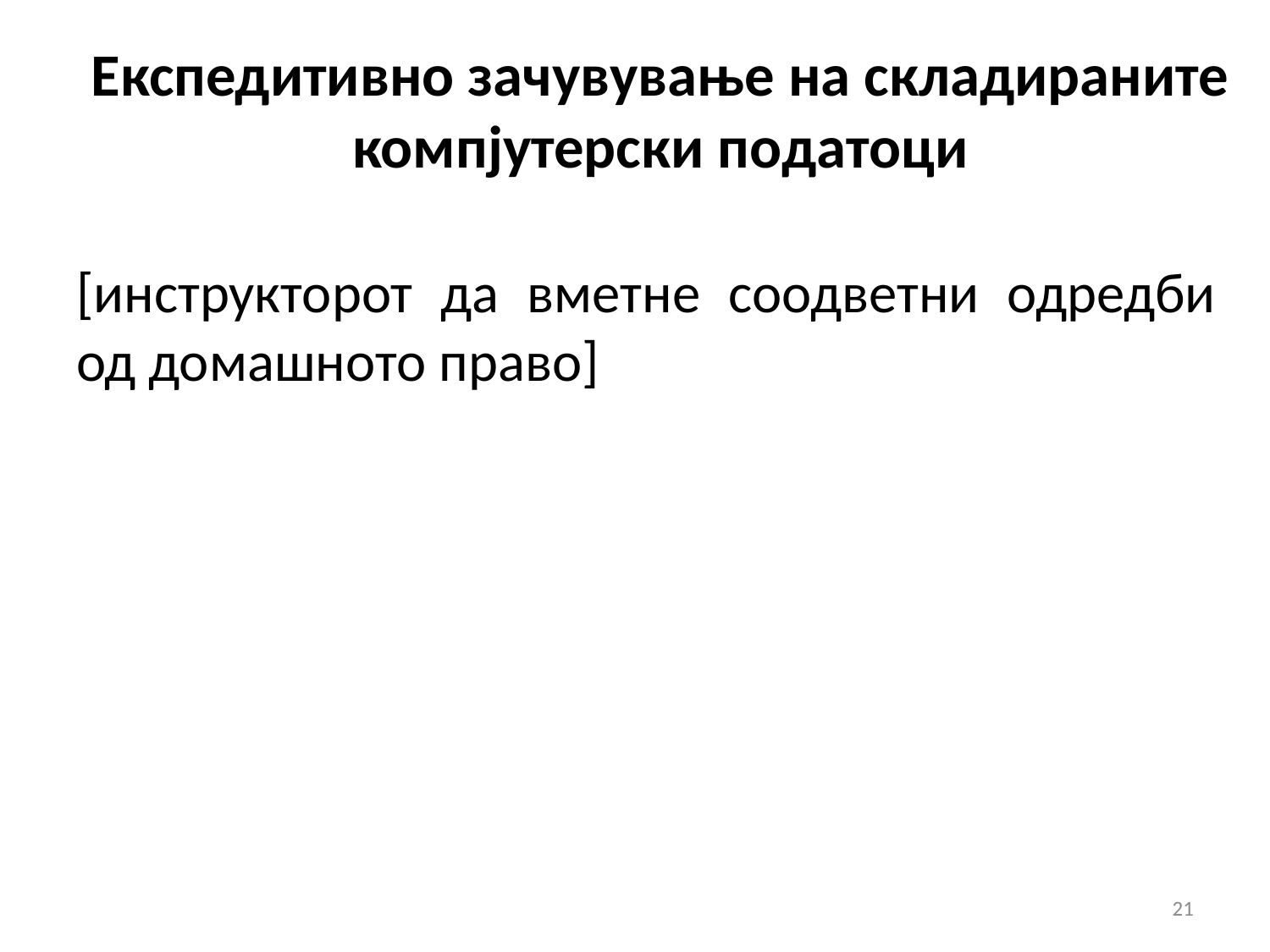

# Експедитивно зачувување на складираните компјутерски податоци
[инструкторот да вметне соодветни одредби од домашното право]
21